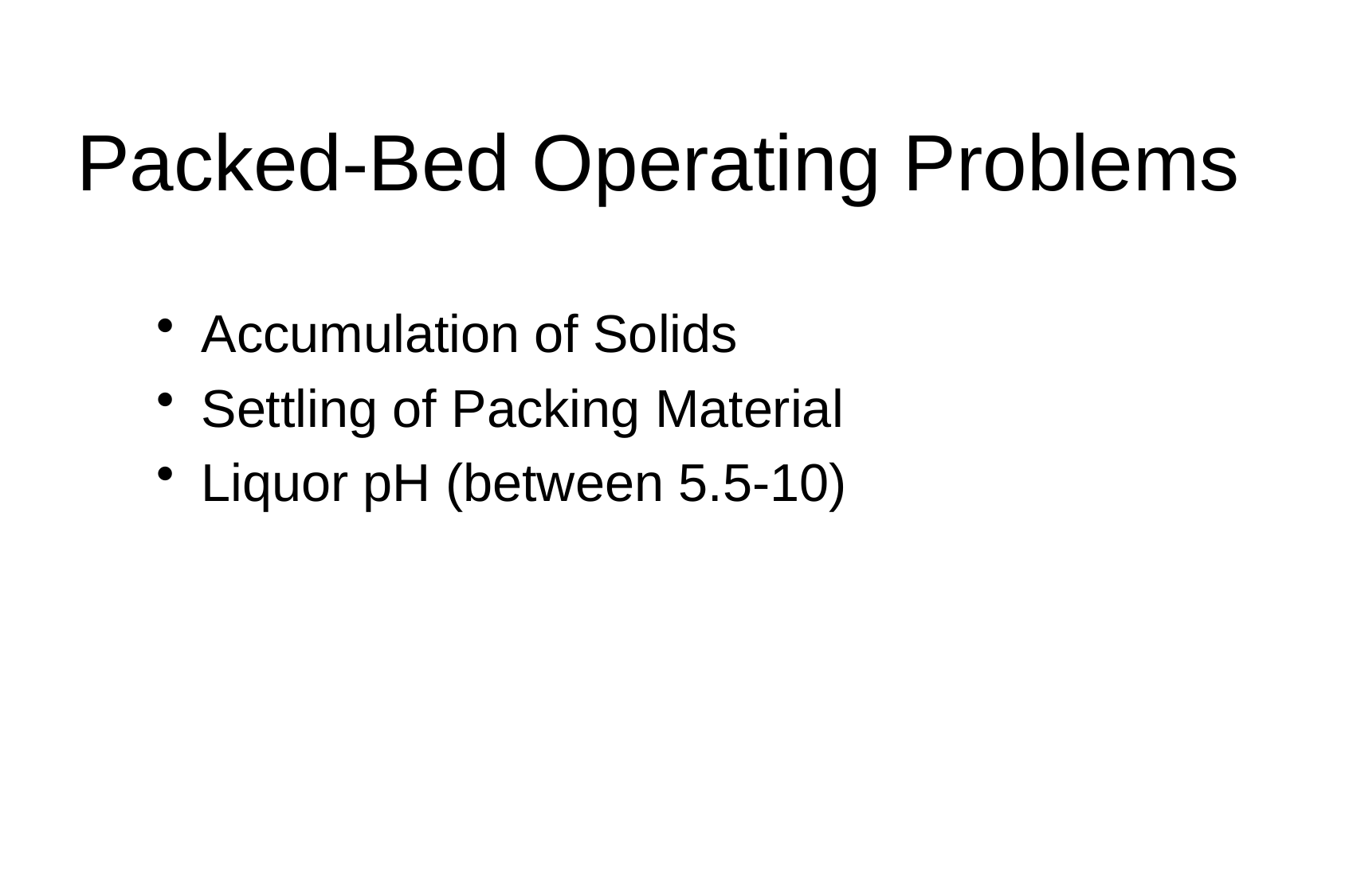

# Packed-Bed Operating Problems
Accumulation of Solids
Settling of Packing Material
Liquor pH (between 5.5-10)